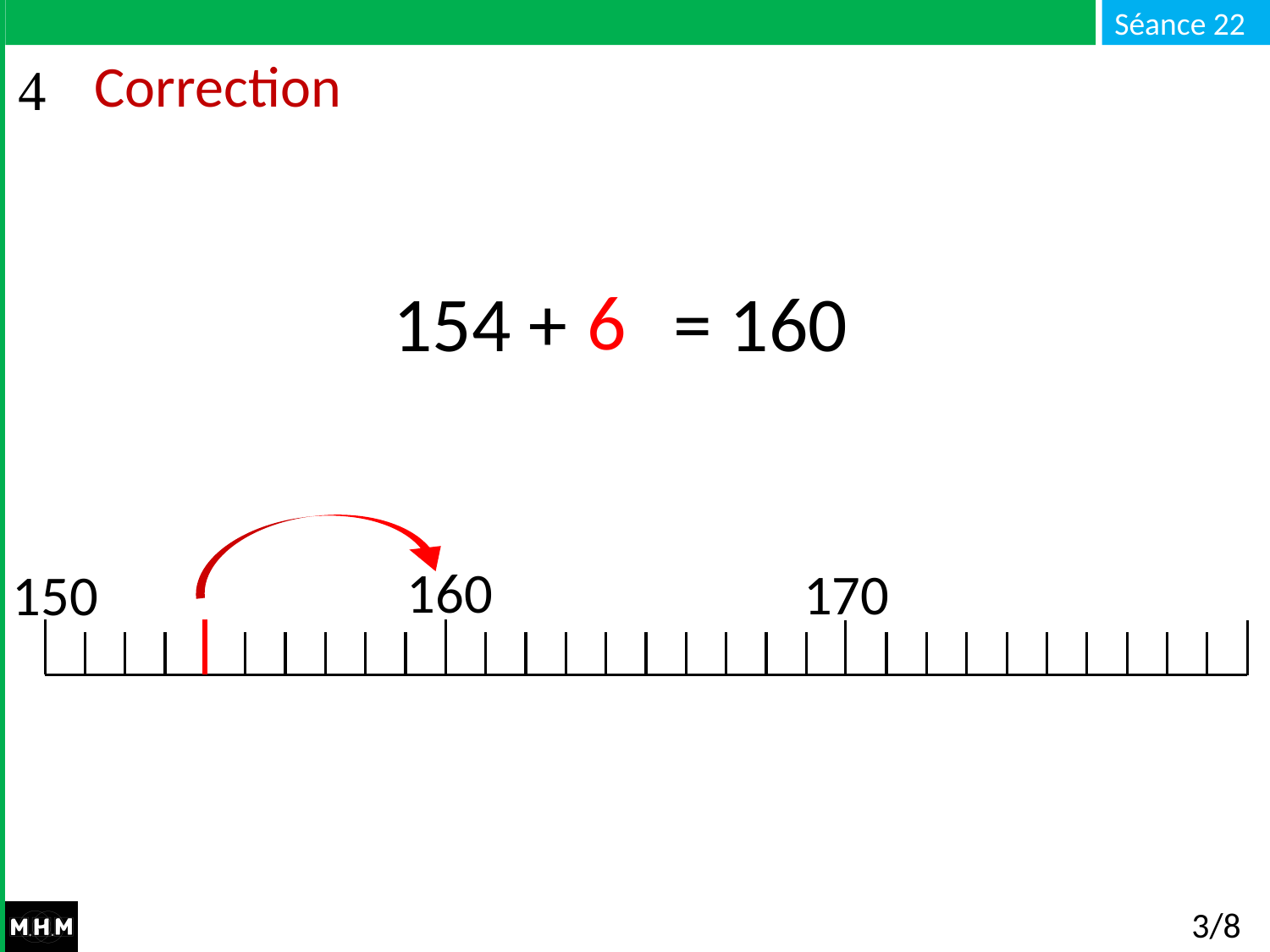

# Correction
6
 154 + …  = 160

160
170
150
3/8